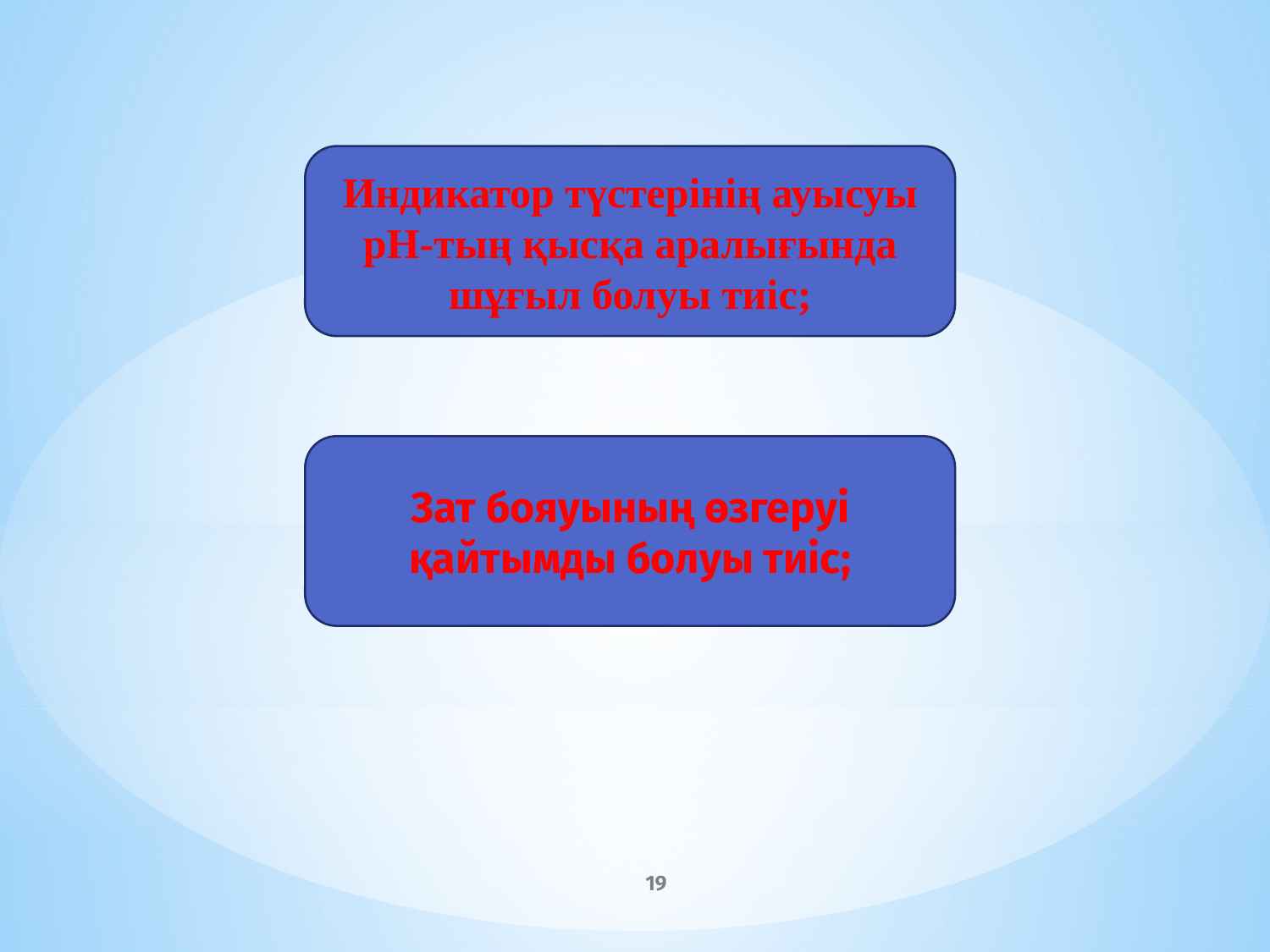

Индикатор түстерінің ауысуы pH-тың қысқа аралығында шұғыл болуы тиіс;
Зат бояуының өзгеруі қайтымды болуы тиіс;
19